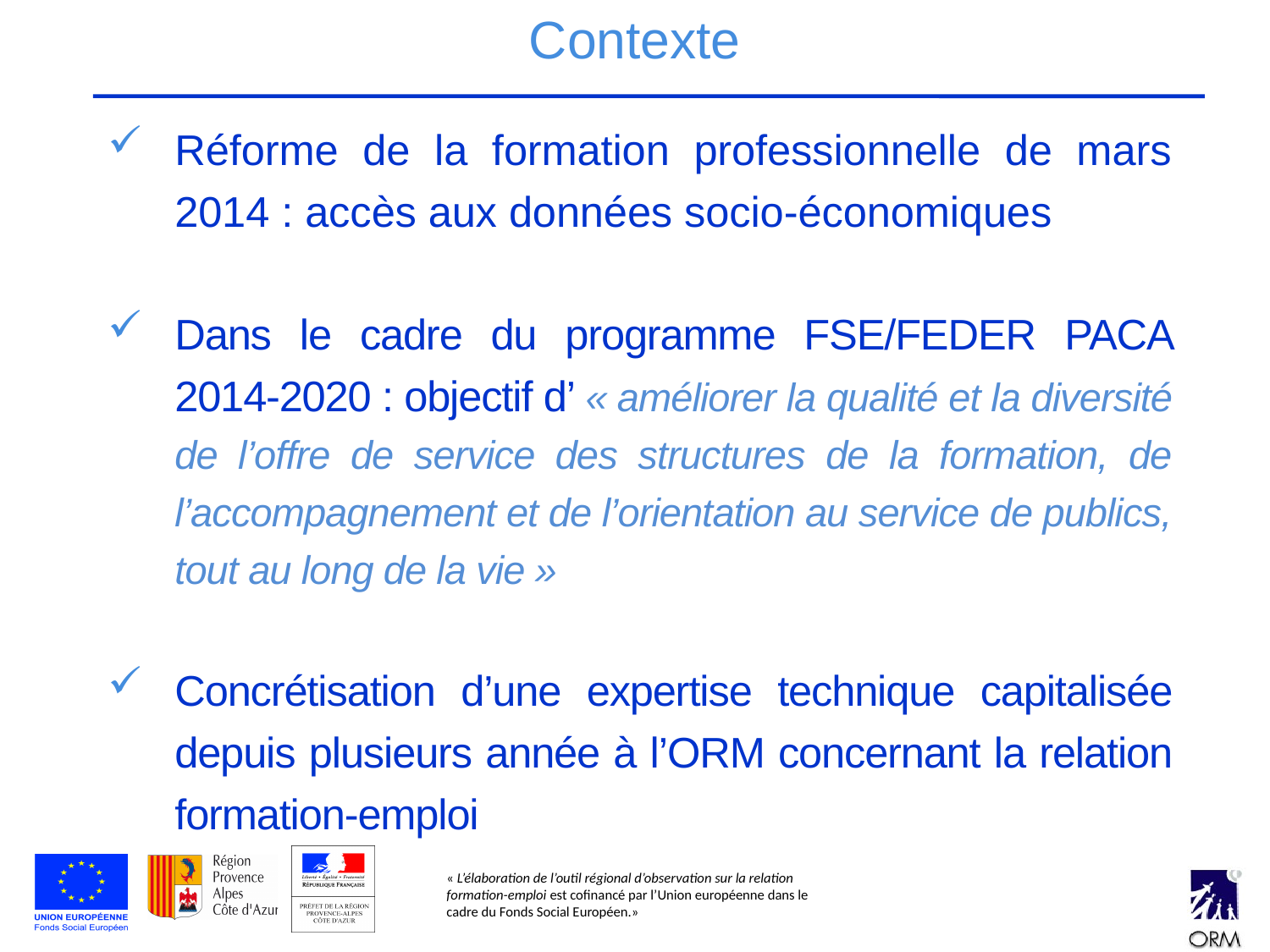

# Contexte

Réforme de la formation professionnelle de mars 2014 : accès aux données socio-économiques

Dans le cadre du programme FSE/FEDER PACA 2014-2020 : objectif d’ « améliorer la qualité et la diversité de l’offre de service des structures de la formation, de l’accompagnement et de l’orientation au service de publics, tout au long de la vie »

Concrétisation d’une expertise technique capitalisée depuis plusieurs année à l’ORM concernant la relation formation-emploi